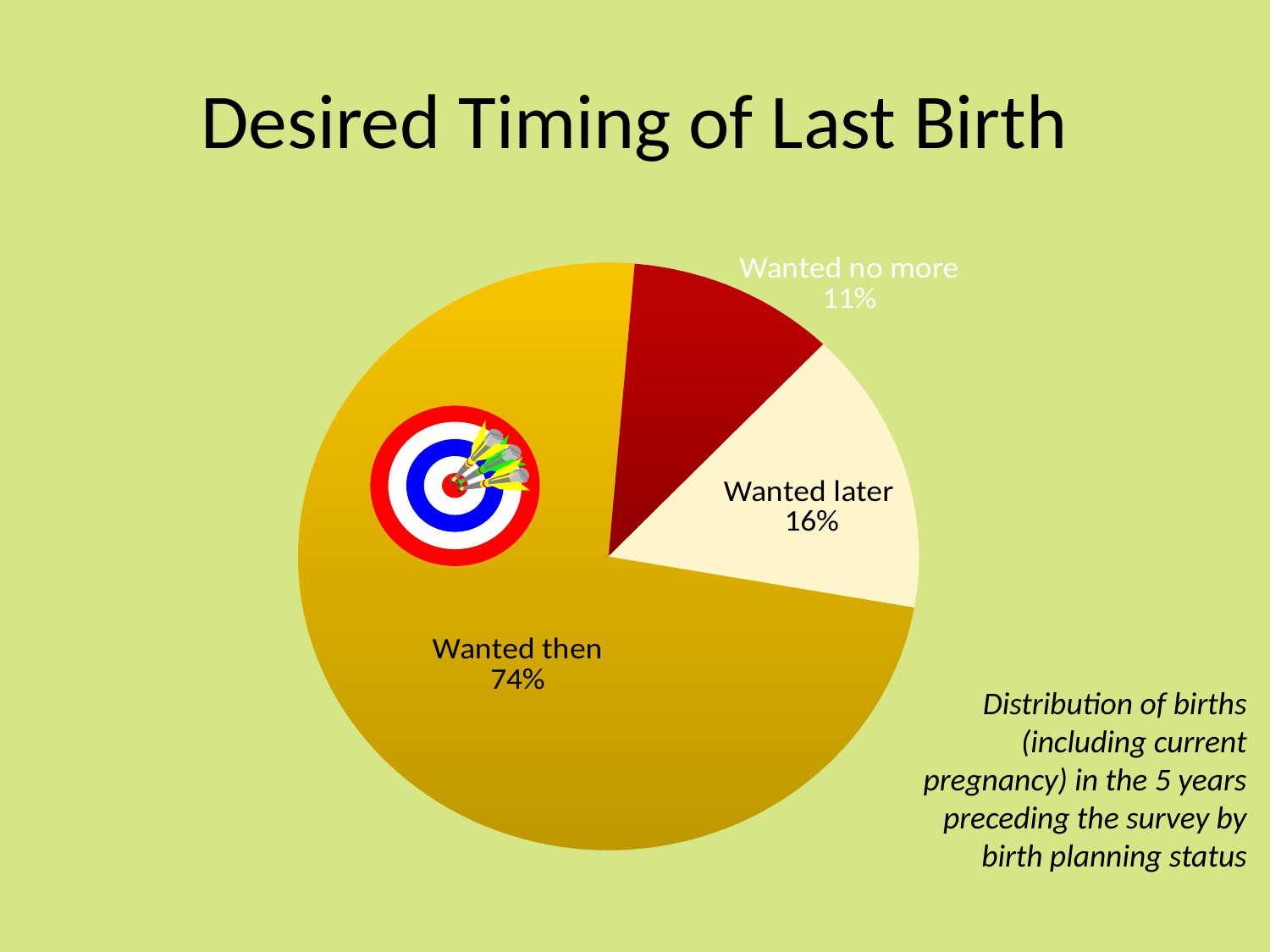

# Desired Timing of Last Birth

### Chart

| Category | Sales |
|---|---|
| Wanted then | 73.5 |
| Wanted no more | 10.8 |
| Wanted later  | 15.6 |
Distribution of births (including current pregnancy) in the 5 years preceding the survey by birth planning status